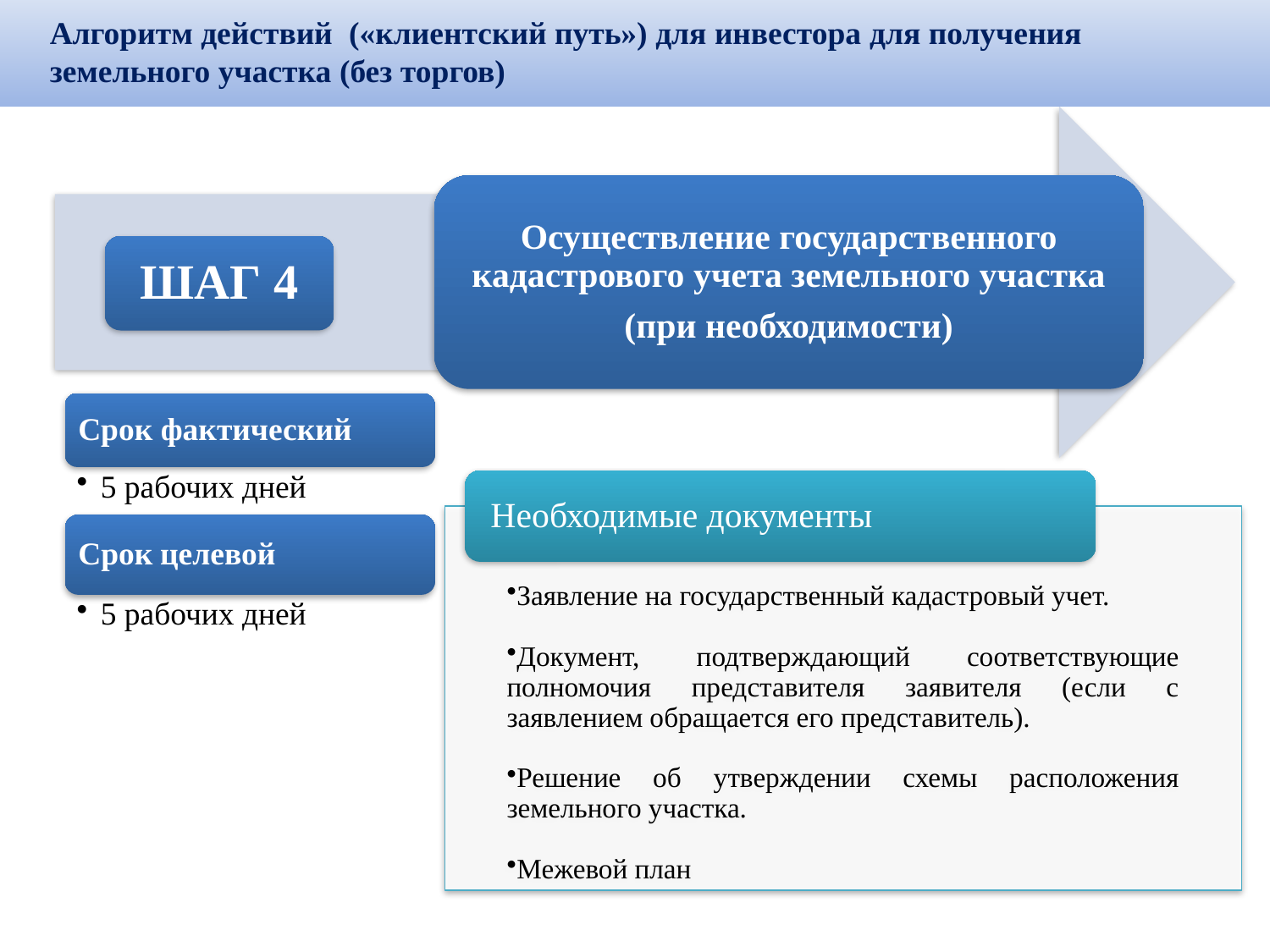

# Алгоритм действий  («клиентский путь») для инвестора для получения земельного участка (без торгов)
ШАГ 4
Осуществление государственного кадастрового учета земельного участка
(при необходимости)
Срок фактический
5 рабочих дней
Срок целевой
5 рабочих дней
Заявление на государственный кадастровый учет.

Документ, подтверждающий соответствующие полномочия представителя заявителя (если с заявлением обращается его представитель).

Решение об утверждении схемы расположения земельного участка.

Межевой план
Необходимые документы